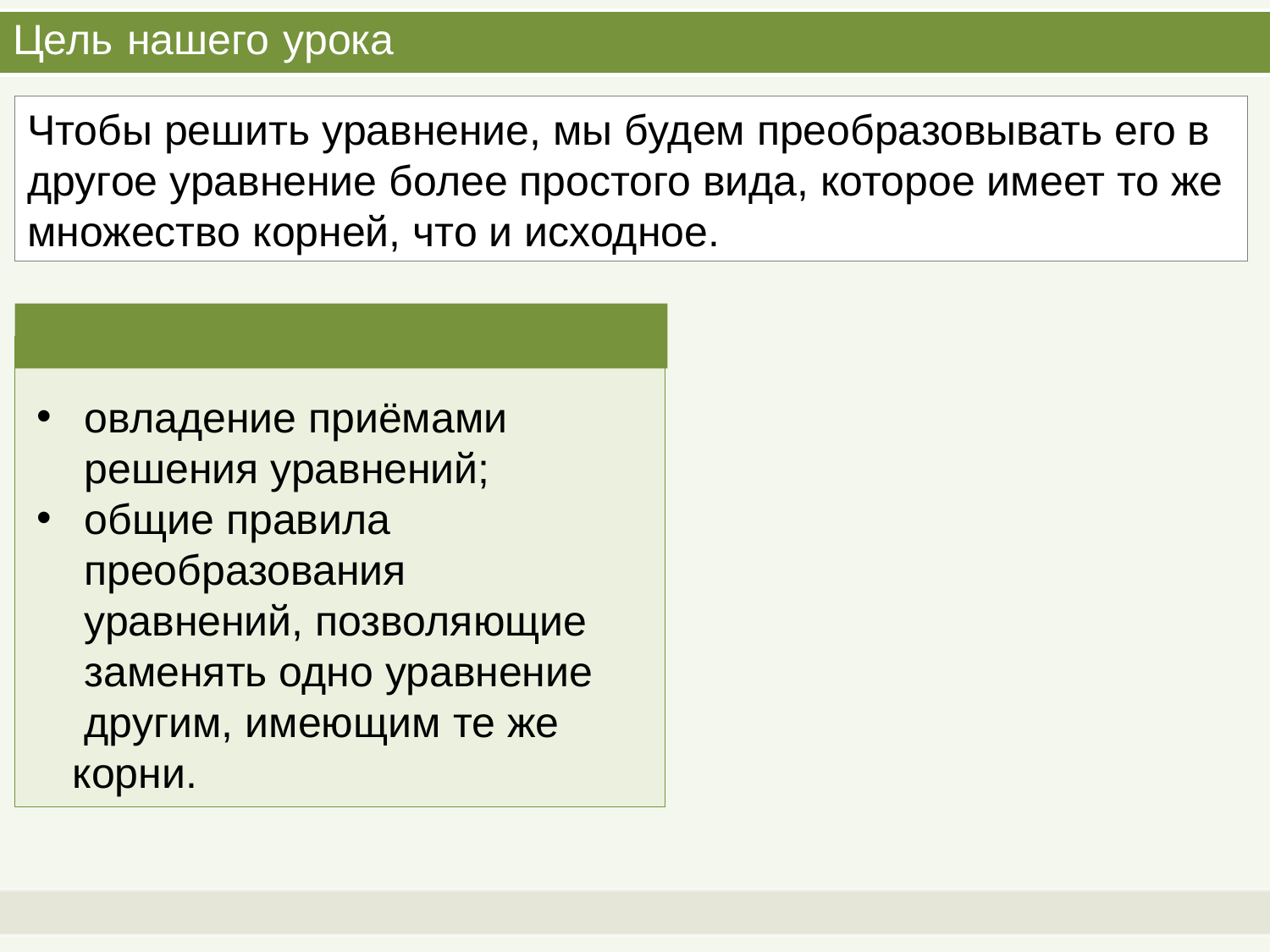

# Цель нашего урока

Чтобы решить уравнение, мы будем преобразовывать его в другое уравнение более простого вида, которое имеет то же множество корней, что и исходное.

овладение приёмами решения уравнений;
общие правила
    преобразования
    уравнений, позволяющие
    заменять одно уравнение
    другим, имеющим те же
   корни.